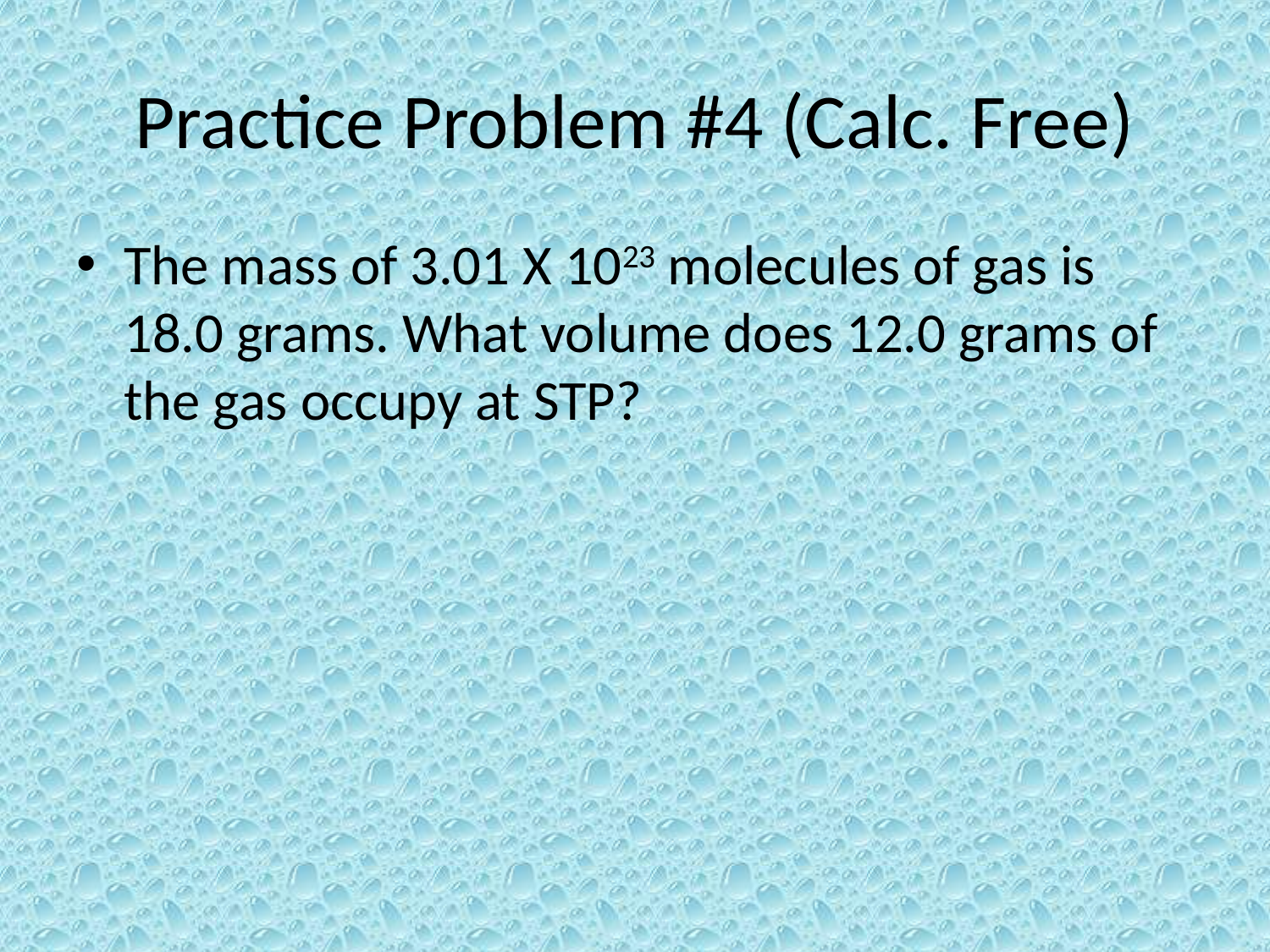

# Practice Problem #4 (Calc. Free)
The mass of 3.01 X 1023 molecules of gas is 18.0 grams. What volume does 12.0 grams of the gas occupy at STP?